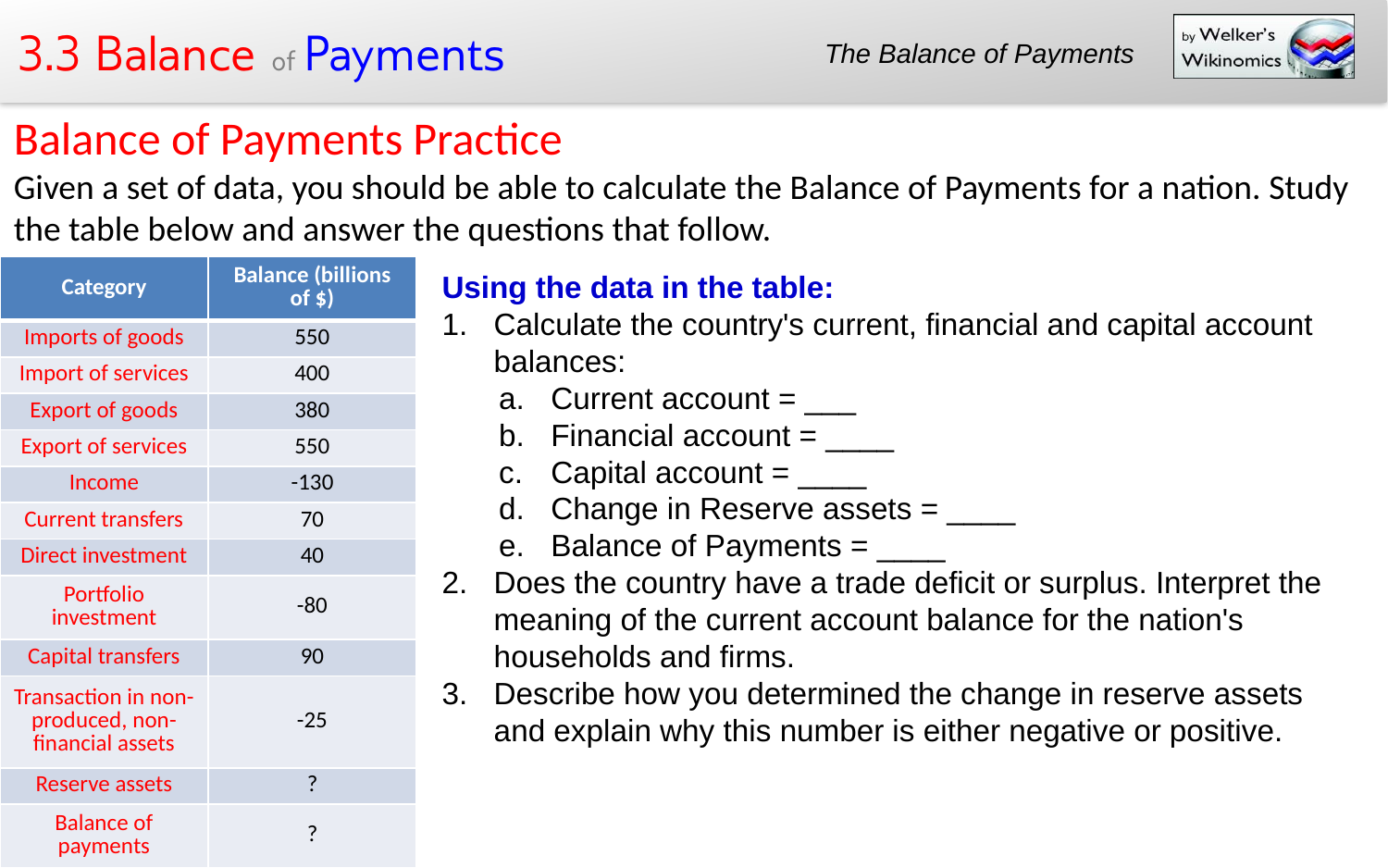

The Balance of Payments
Balance of Payments Practice
Given a set of data, you should be able to calculate the Balance of Payments for a nation. Study the table below and answer the questions that follow.
| Category | Balance (billions of $) |
| --- | --- |
| Imports of goods | 550 |
| Import of services | 400 |
| Export of goods | 380 |
| Export of services | 550 |
| Income | -130 |
| Current transfers | 70 |
| Direct investment | 40 |
| Portfolio investment | -80 |
| Capital transfers | 90 |
| Transaction in non-produced, non-financial assets | -25 |
| Reserve assets | ? |
| Balance of payments | ? |
Using the data in the table:
Calculate the country's current, financial and capital account balances:
Current account = ___
Financial account = ____
Capital account = ____
Change in Reserve assets = ____
Balance of Payments = ____
Does the country have a trade deficit or surplus. Interpret the meaning of the current account balance for the nation's households and firms.
Describe how you determined the change in reserve assets and explain why this number is either negative or positive.